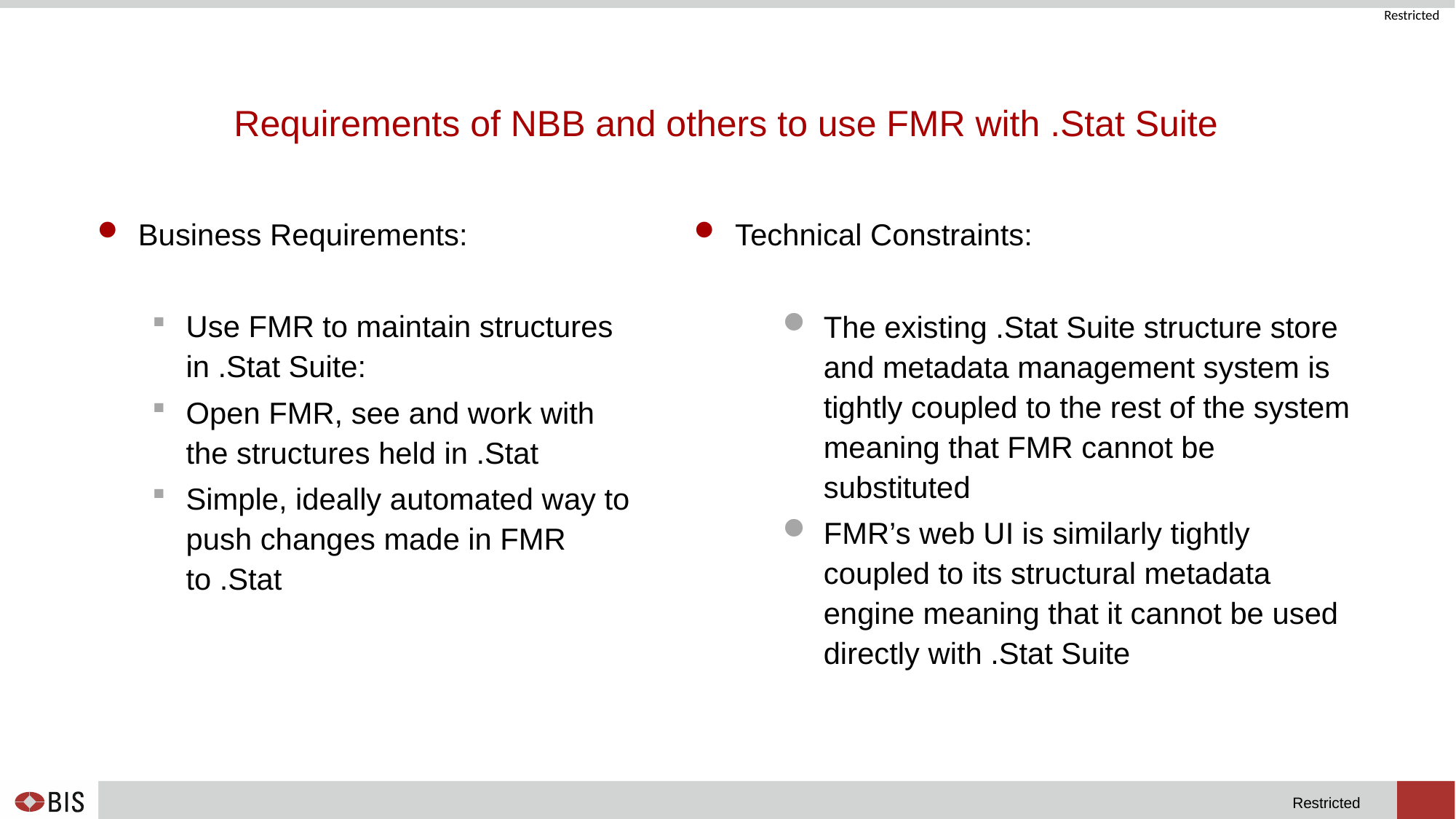

# Requirements of NBB and others to use FMR with .Stat Suite
Business Requirements:

Use FMR to maintain structures in .Stat Suite:
Open FMR, see and work with the structures held in .Stat
Simple, ideally automated way to push changes made in FMR to .Stat

Technical Constraints:

The existing .Stat Suite structure store and metadata management system is tightly coupled to the rest of the system meaning that FMR cannot be substituted
FMR’s web UI is similarly tightly coupled to its structural metadata engine meaning that it cannot be used directly with .Stat Suite